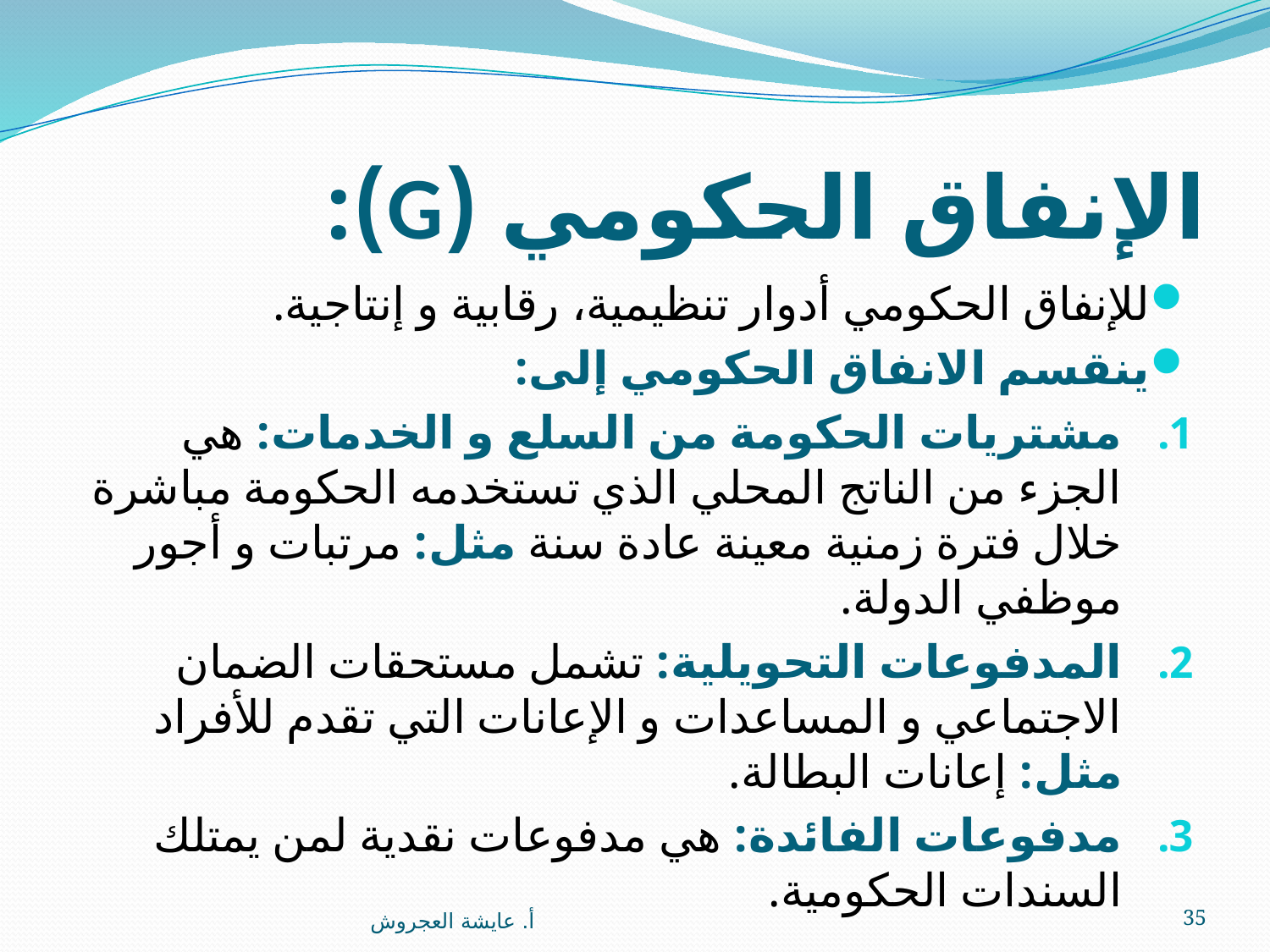

# الإنفاق الحكومي (G):
للإنفاق الحكومي أدوار تنظيمية، رقابية و إنتاجية.
ينقسم الانفاق الحكومي إلى:
مشتريات الحكومة من السلع و الخدمات: هي الجزء من الناتج المحلي الذي تستخدمه الحكومة مباشرة خلال فترة زمنية معينة عادة سنة مثل: مرتبات و أجور موظفي الدولة.
المدفوعات التحويلية: تشمل مستحقات الضمان الاجتماعي و المساعدات و الإعانات التي تقدم للأفراد مثل: إعانات البطالة.
مدفوعات الفائدة: هي مدفوعات نقدية لمن يمتلك السندات الحكومية.
أ. عايشة العجروش
35